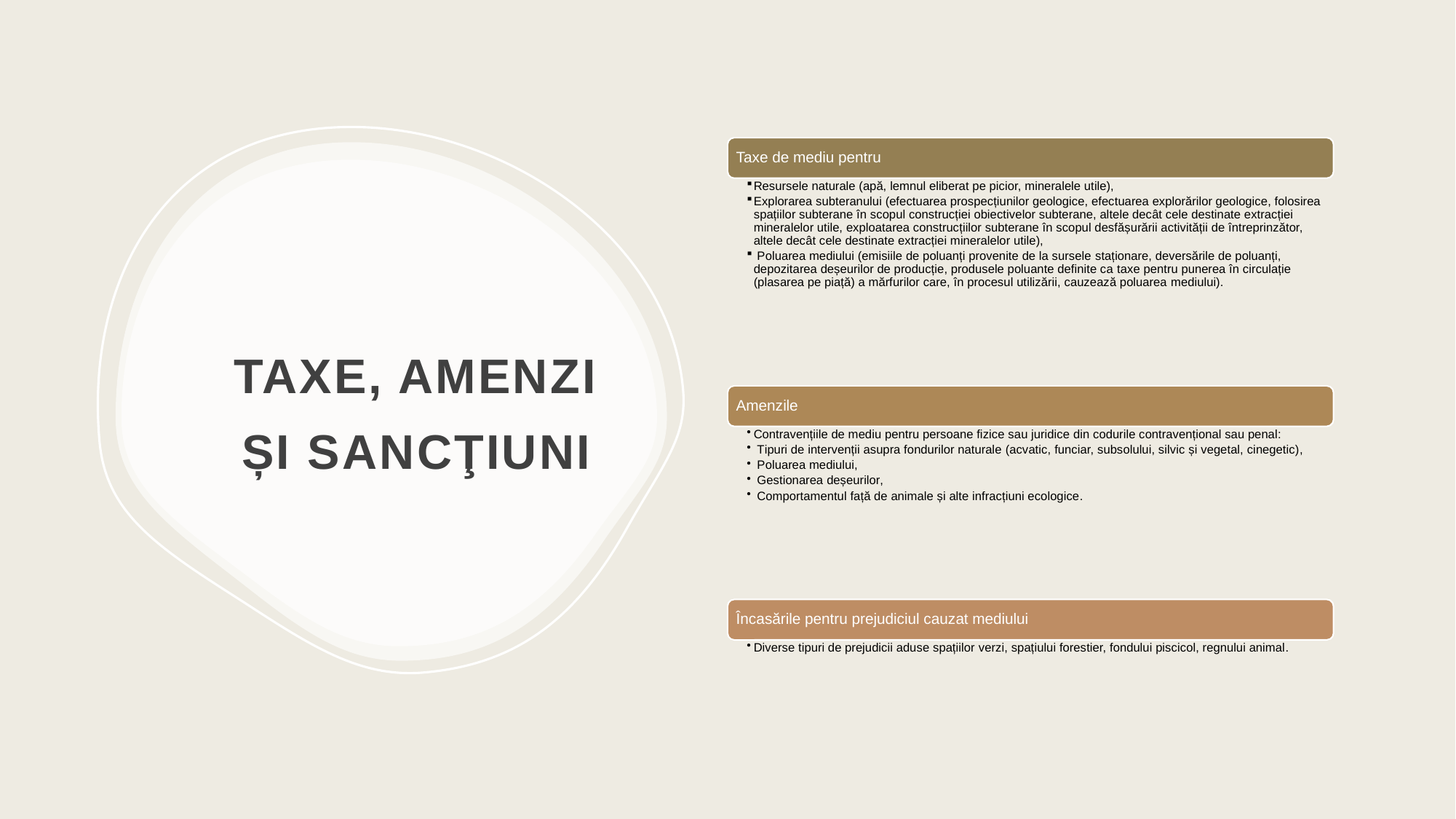

Taxe de mediu pentru
Resursele naturale (apă, lemnul eliberat pe picior, mineralele utile),
Explorarea subteranului (efectuarea prospecțiunilor geologice, efectuarea explorărilor geologice, folosirea spațiilor subterane în scopul construcției obiectivelor subterane, altele decât cele destinate extracției mineralelor utile, exploatarea construcțiilor subterane în scopul desfășurării activității de întreprinzător, altele decât cele destinate extracției mineralelor utile),
 Poluarea mediului (emisiile de poluanți provenite de la sursele staționare, deversările de poluanți, depozitarea deșeurilor de producție, produsele poluante definite ca taxe pentru punerea în circulație (plasarea pe piață) a mărfurilor care, în procesul utilizării, cauzează poluarea mediului).
Amenzile
Contravențiile de mediu pentru persoane fizice sau juridice din codurile contravențional sau penal:
 Tipuri de intervenții asupra fondurilor naturale (acvatic, funciar, subsolului, silvic și vegetal, cinegetic),
 Poluarea mediului,
 Gestionarea deșeurilor,
 Comportamentul față de animale și alte infracțiuni ecologice.
Încasările pentru prejudiciul cauzat mediului
Diverse tipuri de prejudicii aduse spațiilor verzi, spațiului forestier, fondului piscicol, regnului animal.

# TAXE, AMENZI ȘI SANCŢIUNI